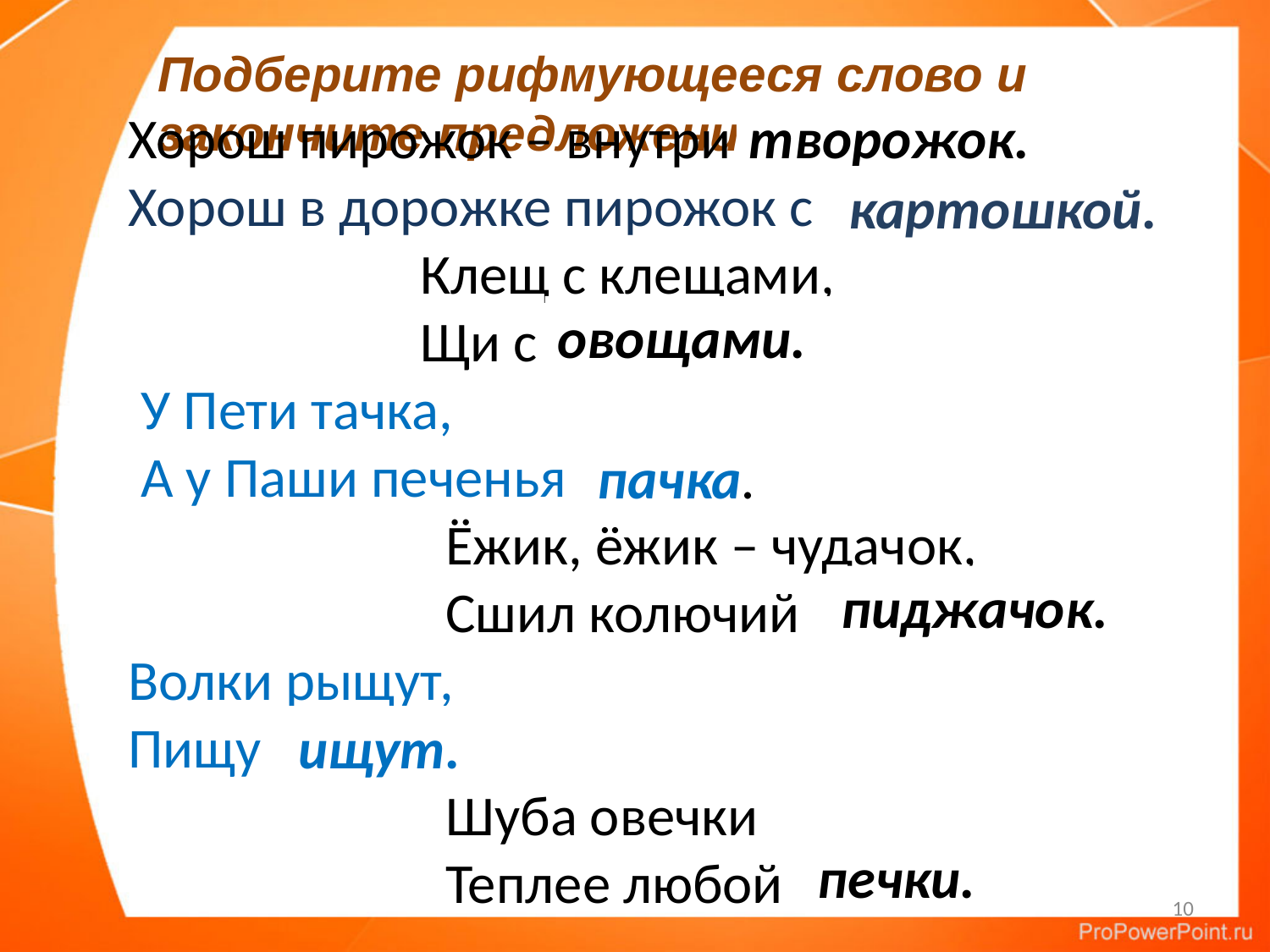

Подберите рифмующееся слово и закончите предложение
Хорош пирожок – внутри ______
Хорош в дорожке пирожок с   _______
                       Клещ с клещами,
                       Щи с __________
 У Пети тачка,
 А у Паши печенья    _______
                         Ёжик, ёжик – чудачок,
                         Сшил колючий   ________
Волки рыщут,
Пищу    ____
                         Шуба овечки
                         Теплее любой    _______
творожок.
картошкой.
овощами.
пачка.
пиджачок.
ищут.
печки.

10